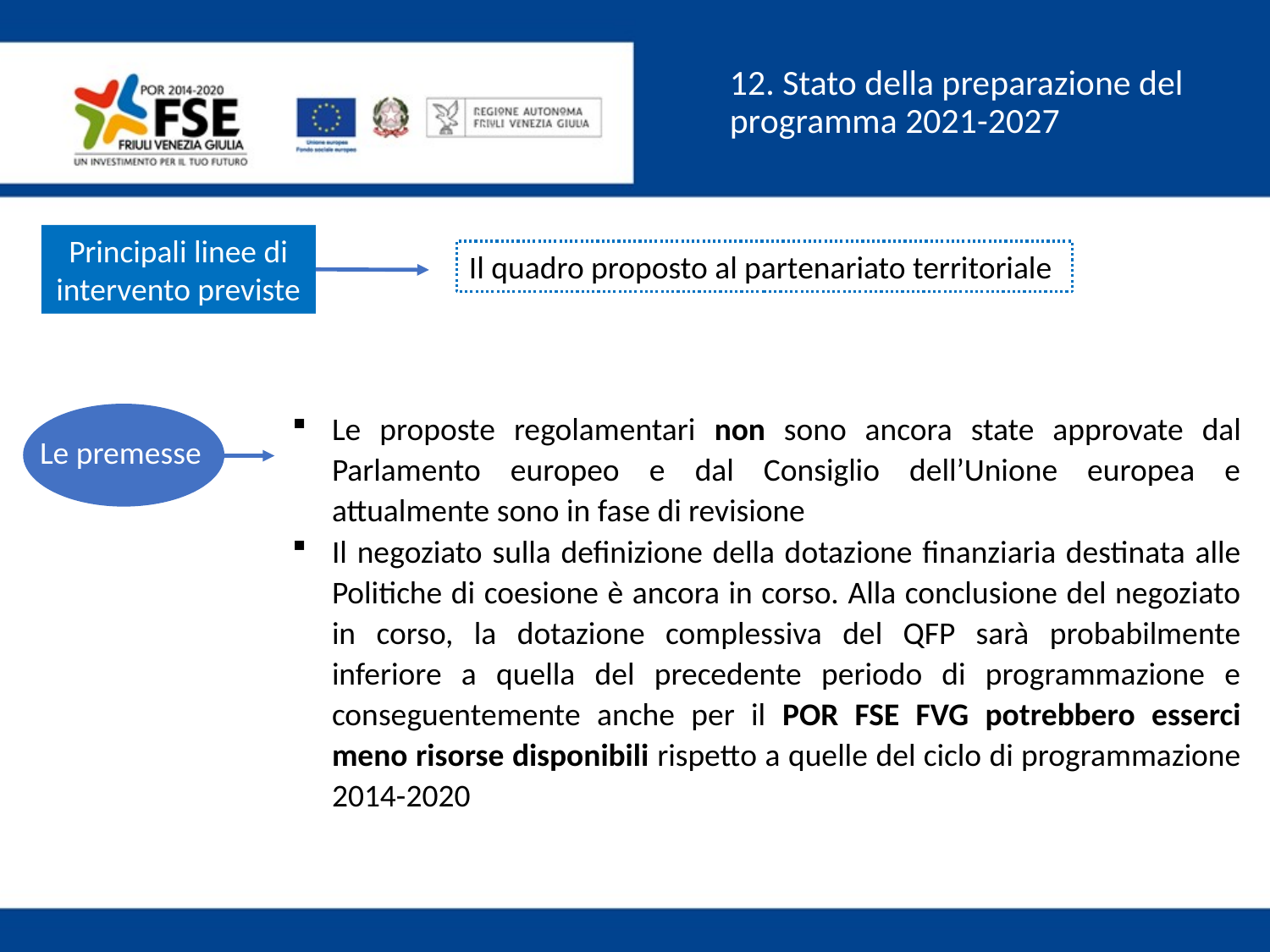

12. Stato della preparazione del programma 2021-2027
Principali linee di intervento previste
Il quadro proposto al partenariato territoriale
Le proposte regolamentari non sono ancora state approvate dal Parlamento europeo e dal Consiglio dell’Unione europea e attualmente sono in fase di revisione
Il negoziato sulla definizione della dotazione finanziaria destinata alle Politiche di coesione è ancora in corso. Alla conclusione del negoziato in corso, la dotazione complessiva del QFP sarà probabilmente inferiore a quella del precedente periodo di programmazione e conseguentemente anche per il POR FSE FVG potrebbero esserci meno risorse disponibili rispetto a quelle del ciclo di programmazione 2014-2020

Le premesse